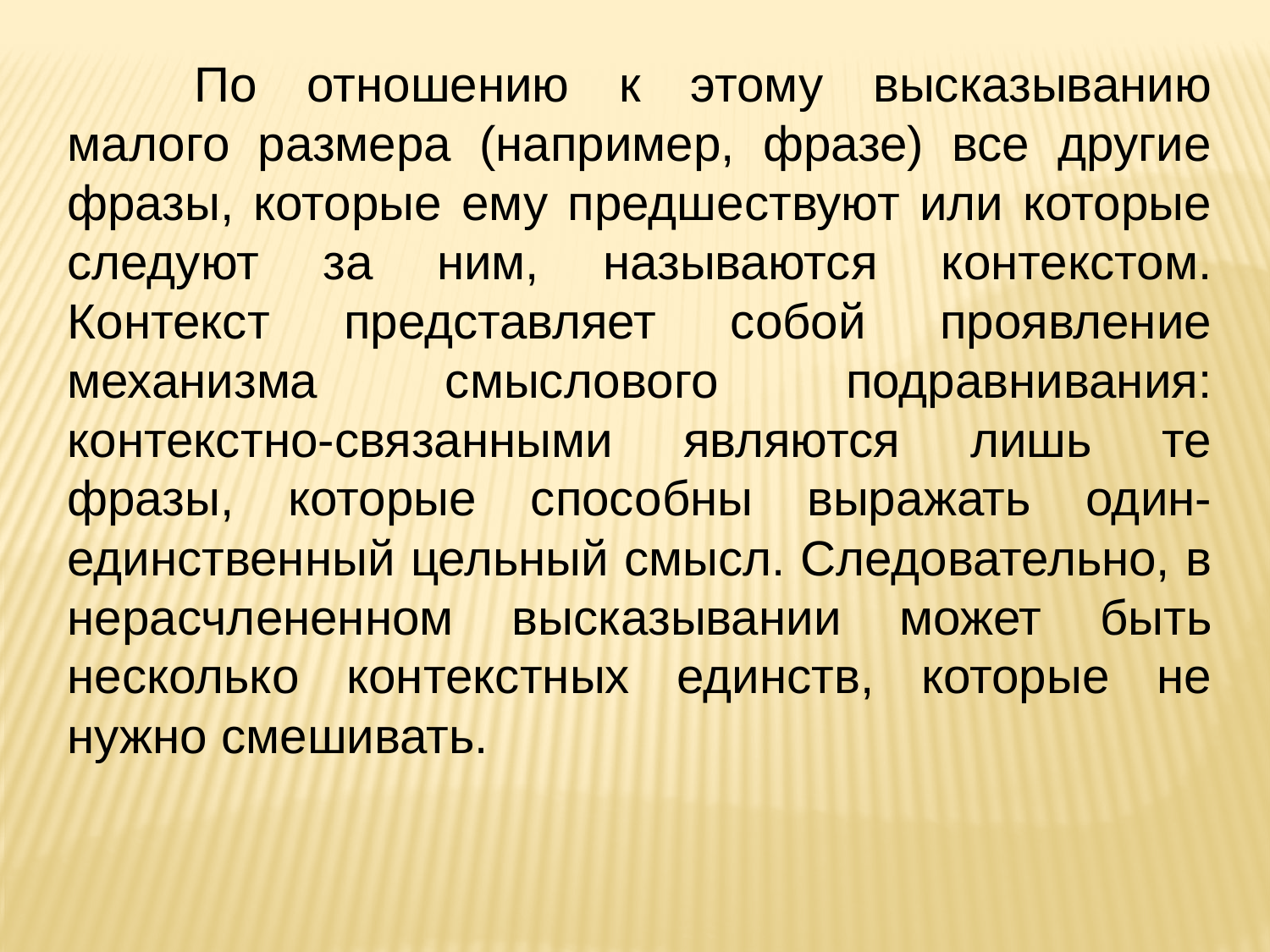

По отношению к этому высказыванию малого размера (например, фразе) все другие фразы, которые ему предшествуют или которые следуют за ним, называются контекстом. Контекст представляет собой проявление механизма смыслового подравнивания: контекстно-связанными являются лишь те фразы, которые способны выражать один-единственный цельный смысл. Следовательно, в нерасчлененном высказывании может быть несколько контекстных единств, которые не нужно смешивать.